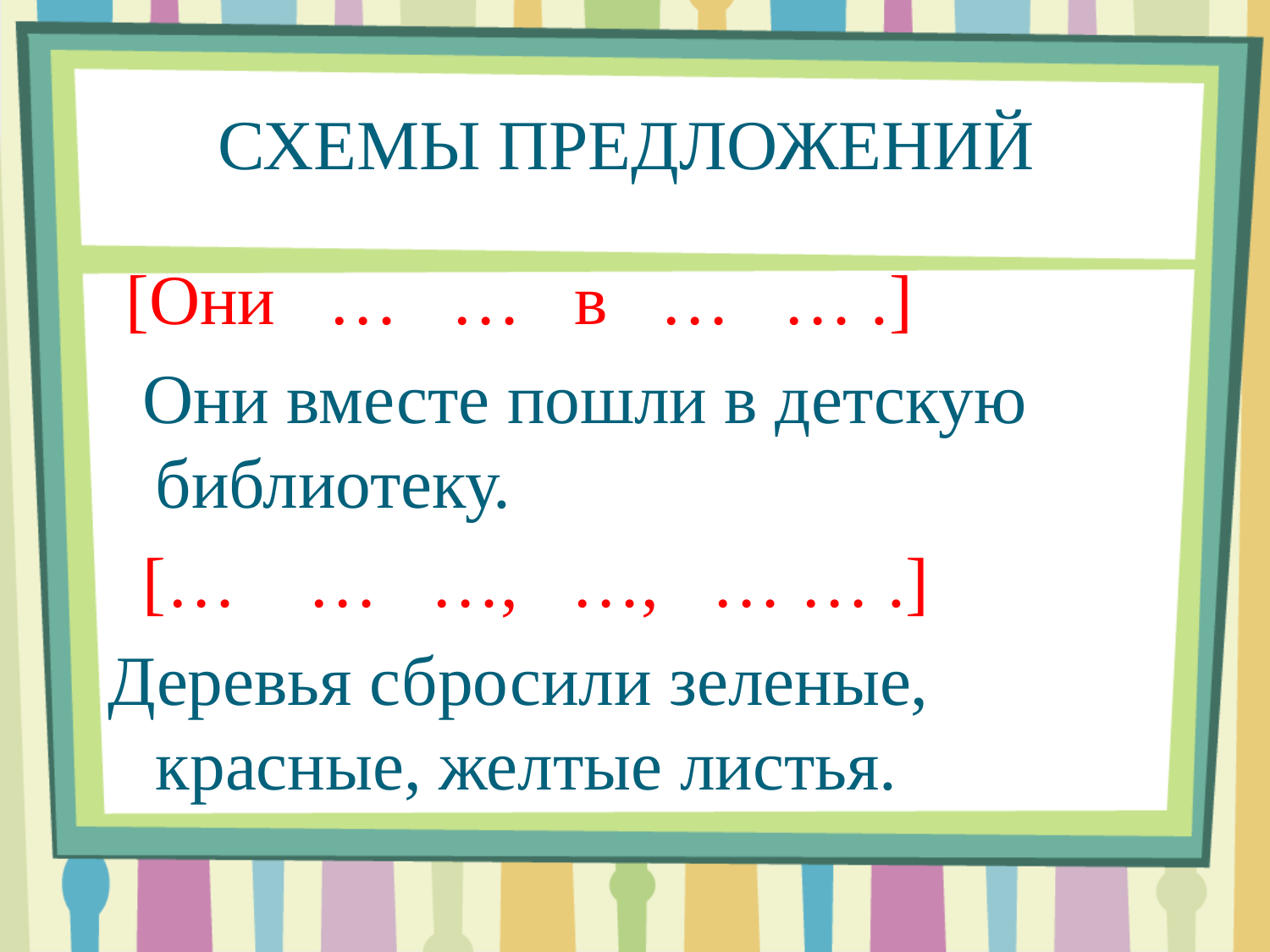

# СХЕМЫ ПРЕДЛОЖЕНИЙ
 [Они   …   …   в   …   … .]
  Они вместе пошли в детскую библиотеку.
  […    …   …,   …,   … … .]
Деревья сбросили зеленые, красные, желтые листья.